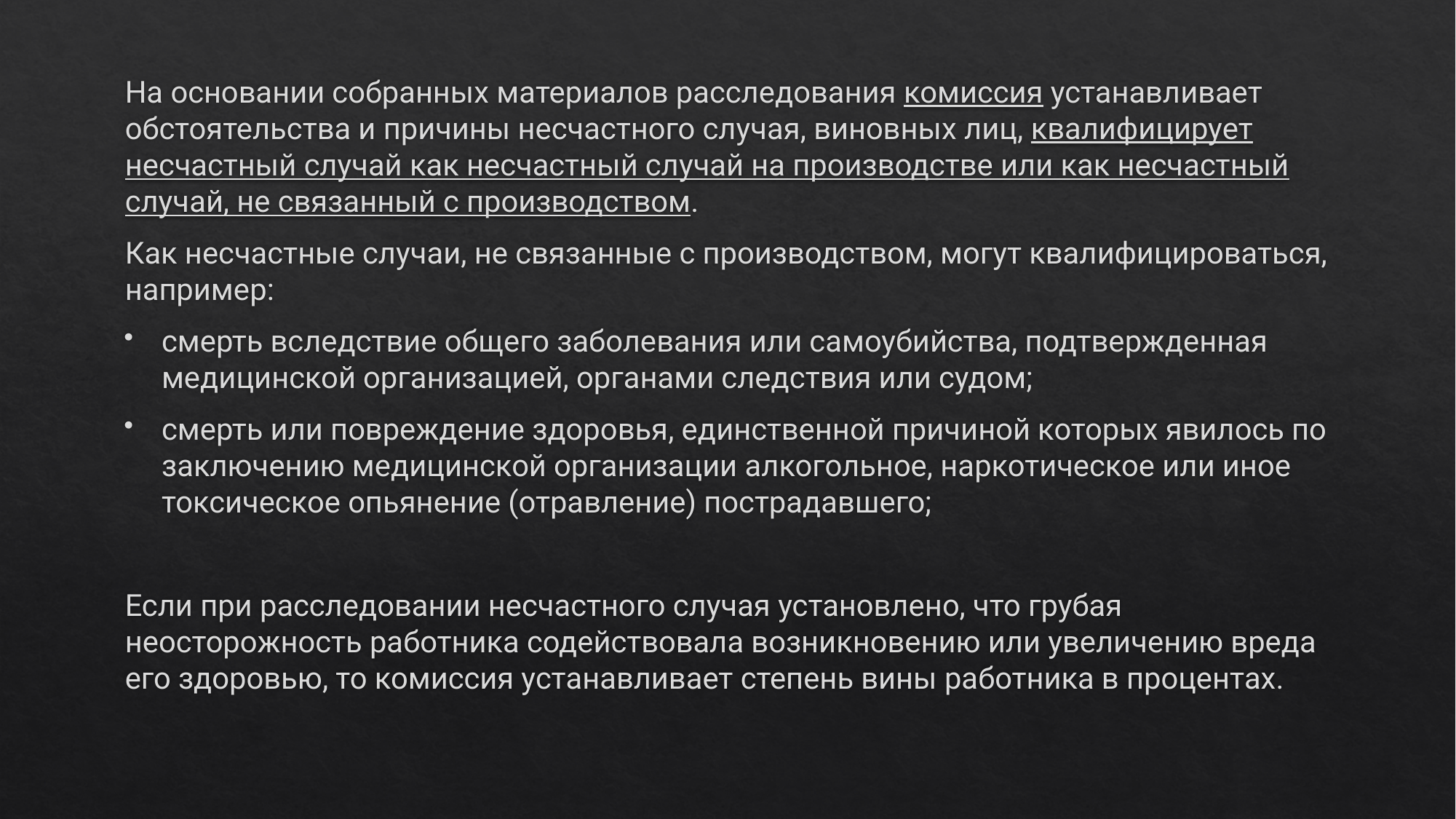

На основании собранных материалов расследования комиссия устанавливает обстоятельства и причины несчастного случая, виновных лиц, квалифицирует несчастный случай как несчастный случай на производстве или как несчастный случай, не связанный с производством.
Как несчастные случаи, не связанные с производством, могут квалифицироваться, например:
смерть вследствие общего заболевания или самоубийства, подтвержденная медицинской организацией, органами следствия или судом;
смерть или повреждение здоровья, единственной причиной которых явилось по заключению медицинской организации алкогольное, наркотическое или иное токсическое опьянение (отравление) пострадавшего;

Если при расследовании несчастного случая установлено, что грубая неосторожность работника содействовала возникновению или увеличению вреда его здоровью, то комиссия устанавливает степень вины работника в процентах.